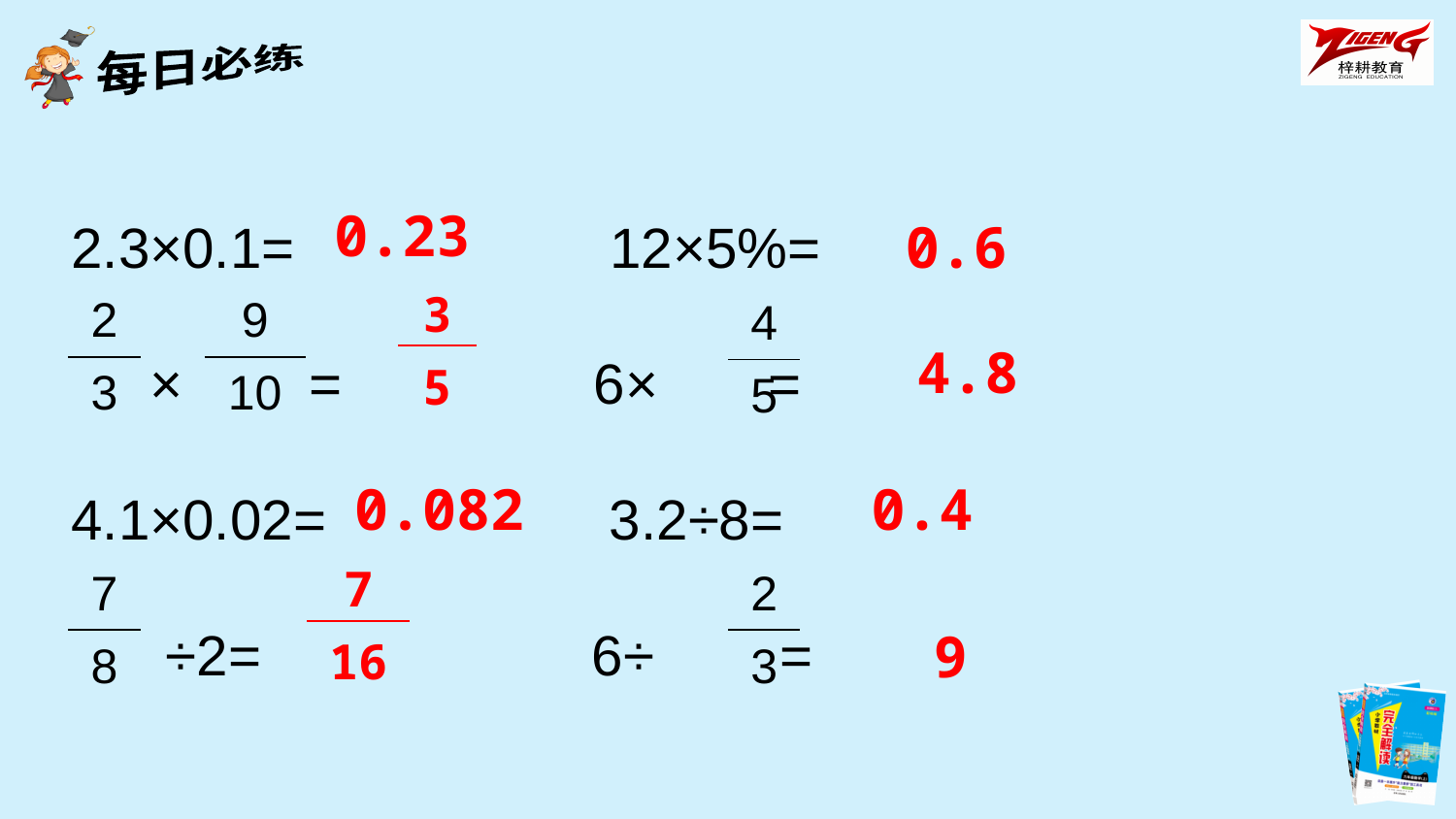

2.3×0.1=                    12×5%=
     ×        =                6×       =
4.1×0.02=                  3.2÷8=
      ÷2=                     6÷        =
0.23
0.6
| 3 |
| --- |
| 5 |
| 2 |
| --- |
| 3 |
| 9 |
| --- |
| 10 |
| 4 |
| --- |
| 5 |
4.8
0.082
0.4
| 7 |
| --- |
| 16 |
| 7 |
| --- |
| 8 |
| 2 |
| --- |
| 3 |
9